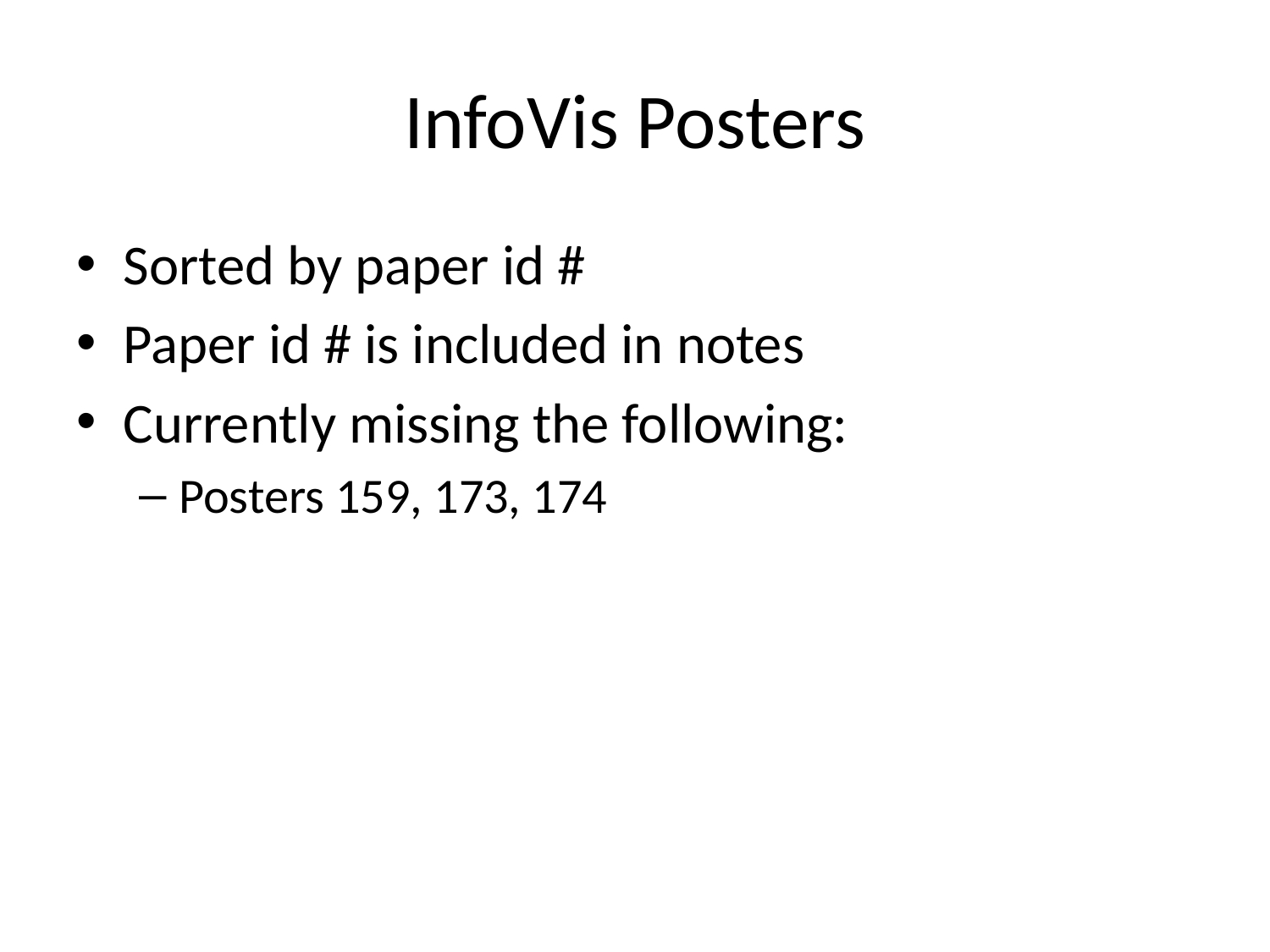

# InfoVis Posters
Sorted by paper id #
Paper id # is included in notes
Currently missing the following:
Posters 159, 173, 174